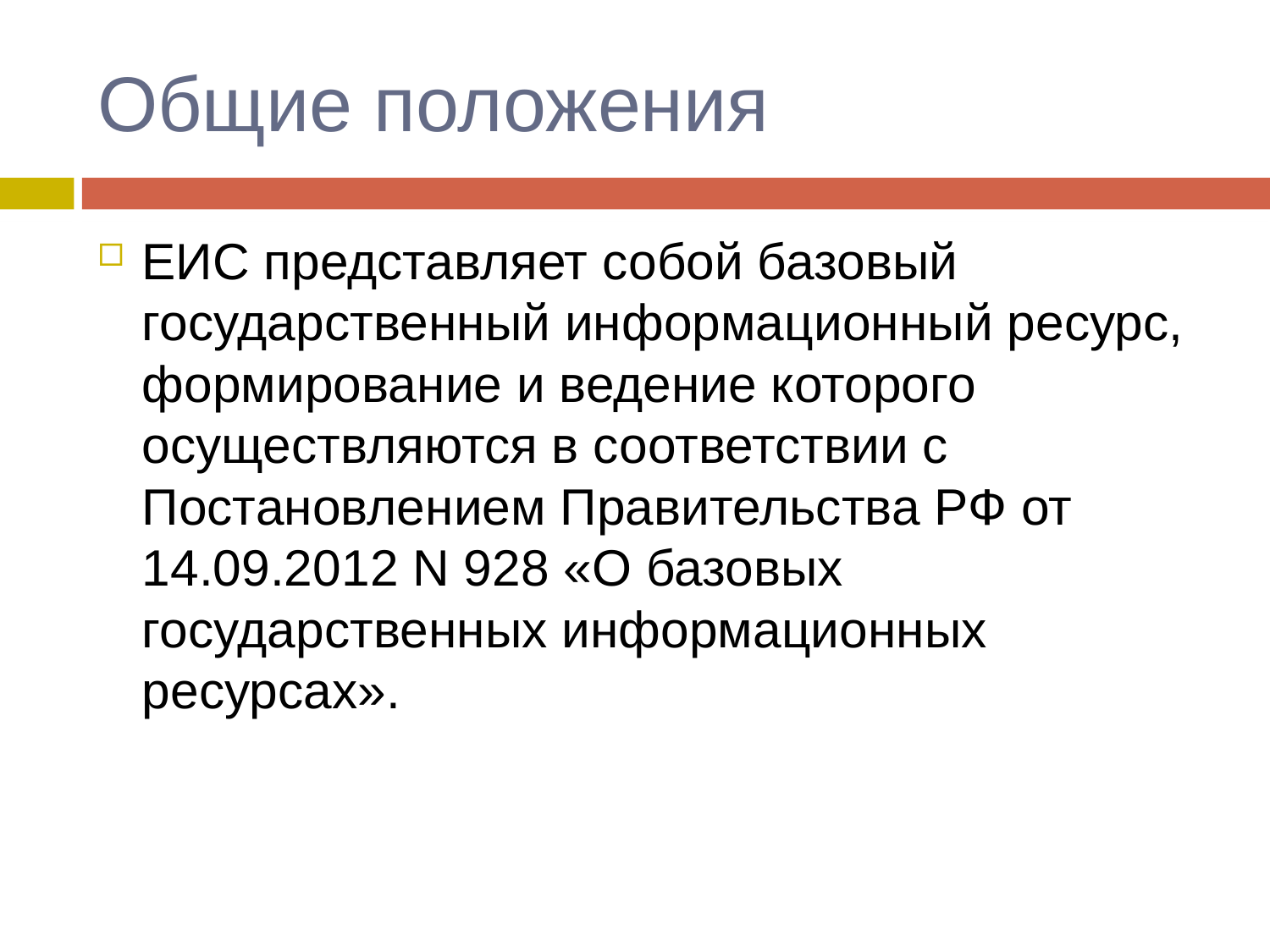

# Общие положения
ЕИС представляет собой базовый государственный информационный ресурс, формирование и ведение которого осуществляются в соответствии с Постановлением Правительства РФ от 14.09.2012 N 928 «О базовых государственных информационных ресурсах».